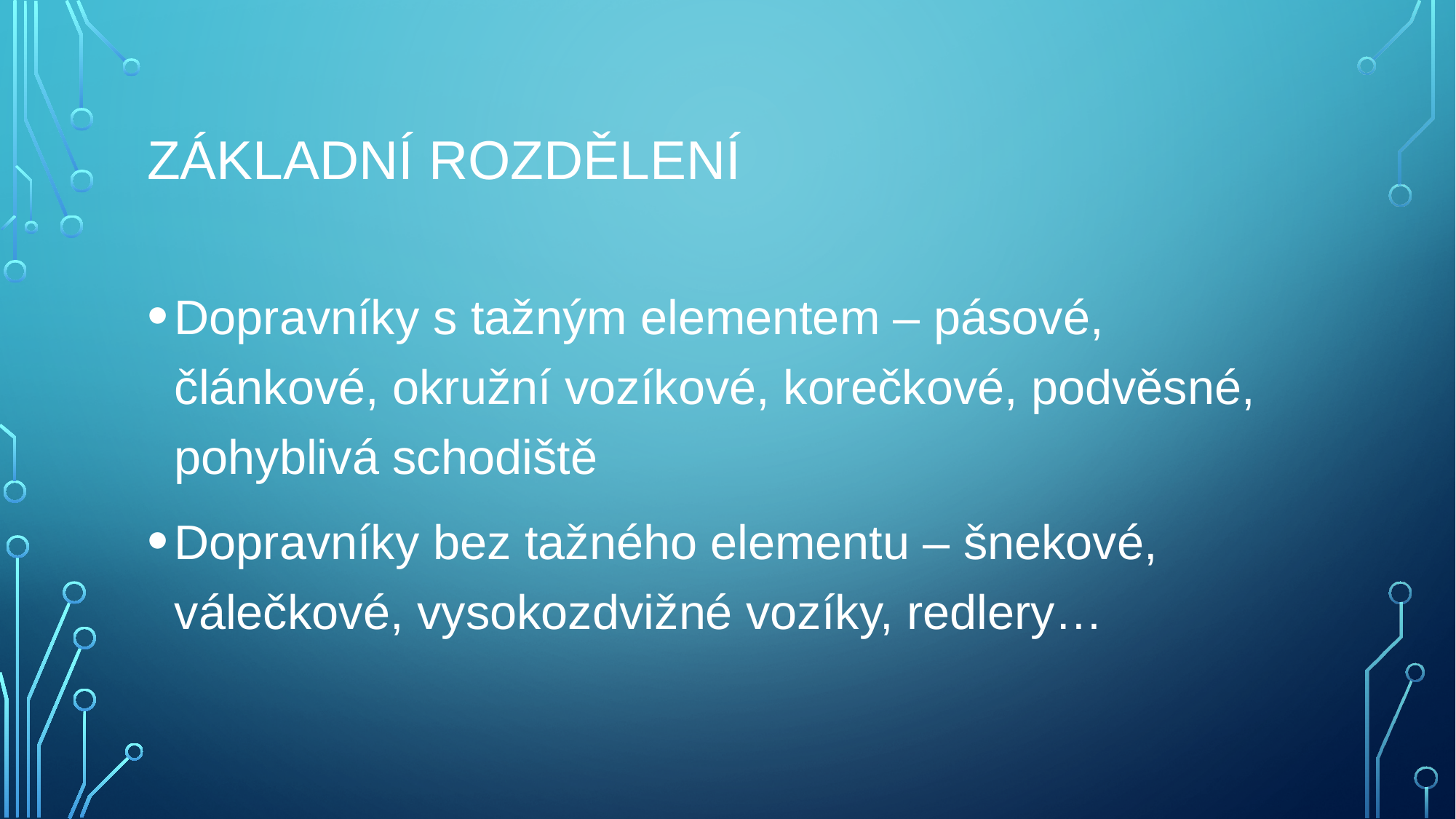

# Základní rozdělení
Dopravníky s tažným elementem – pásové, článkové, okružní vozíkové, korečkové, podvěsné, pohyblivá schodiště
Dopravníky bez tažného elementu – šnekové, válečkové, vysokozdvižné vozíky, redlery…